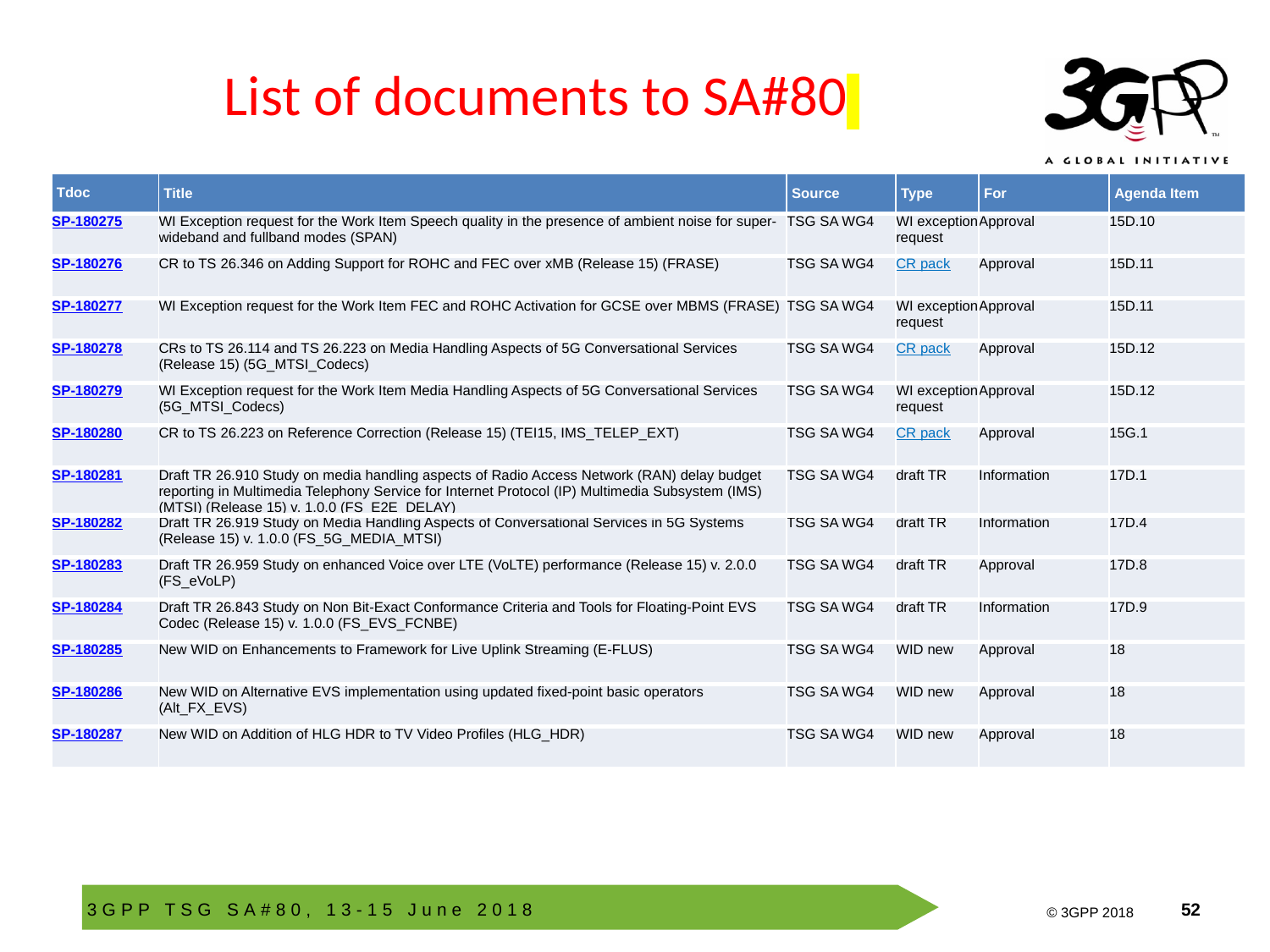

# List of documents to SA#80
| Tdoc | Title | Source | Type | For | Agenda Item |
| --- | --- | --- | --- | --- | --- |
| SP-180275 | WI Exception request for the Work Item Speech quality in the presence of ambient noise for super-wideband and fullband modes (SPAN) | TSG SA WG4 | WI exception request | Approval | 15D.10 |
| SP-180276 | CR to TS 26.346 on Adding Support for ROHC and FEC over xMB (Release 15) (FRASE) | TSG SA WG4 | CR pack | Approval | 15D.11 |
| SP-180277 | WI Exception request for the Work Item FEC and ROHC Activation for GCSE over MBMS (FRASE) | TSG SA WG4 | WI exception request | Approval | 15D.11 |
| SP-180278 | CRs to TS 26.114 and TS 26.223 on Media Handling Aspects of 5G Conversational Services (Release 15) (5G\_MTSI\_Codecs) | TSG SA WG4 | CR pack | Approval | 15D.12 |
| SP-180279 | WI Exception request for the Work Item Media Handling Aspects of 5G Conversational Services (5G\_MTSI\_Codecs) | TSG SA WG4 | WI exception request | Approval | 15D.12 |
| SP-180280 | CR to TS 26.223 on Reference Correction (Release 15) (TEI15, IMS\_TELEP\_EXT) | TSG SA WG4 | CR pack | Approval | 15G.1 |
| SP-180281 | Draft TR 26.910 Study on media handling aspects of Radio Access Network (RAN) delay budget reporting in Multimedia Telephony Service for Internet Protocol (IP) Multimedia Subsystem (IMS) (MTSI) (Release 15) v. 1.0.0 (FS\_E2E\_DELAY) | TSG SA WG4 | draft TR | Information | 17D.1 |
| SP-180282 | Draft TR 26.919 Study on Media Handling Aspects of Conversational Services in 5G Systems (Release 15) v. 1.0.0 (FS\_5G\_MEDIA\_MTSI) | TSG SA WG4 | draft TR | Information | 17D.4 |
| SP-180283 | Draft TR 26.959 Study on enhanced Voice over LTE (VoLTE) performance (Release 15) v. 2.0.0 (FS\_eVoLP) | TSG SA WG4 | draft TR | Approval | 17D.8 |
| SP-180284 | Draft TR 26.843 Study on Non Bit-Exact Conformance Criteria and Tools for Floating-Point EVS Codec (Release 15) v. 1.0.0 (FS\_EVS\_FCNBE) | TSG SA WG4 | draft TR | Information | 17D.9 |
| SP-180285 | New WID on Enhancements to Framework for Live Uplink Streaming (E-FLUS) | TSG SA WG4 | WID new | Approval | 18 |
| SP-180286 | New WID on Alternative EVS implementation using updated fixed-point basic operators (Alt\_FX\_EVS) | TSG SA WG4 | WID new | Approval | 18 |
| SP-180287 | New WID on Addition of HLG HDR to TV Video Profiles (HLG\_HDR) | TSG SA WG4 | WID new | Approval | 18 |